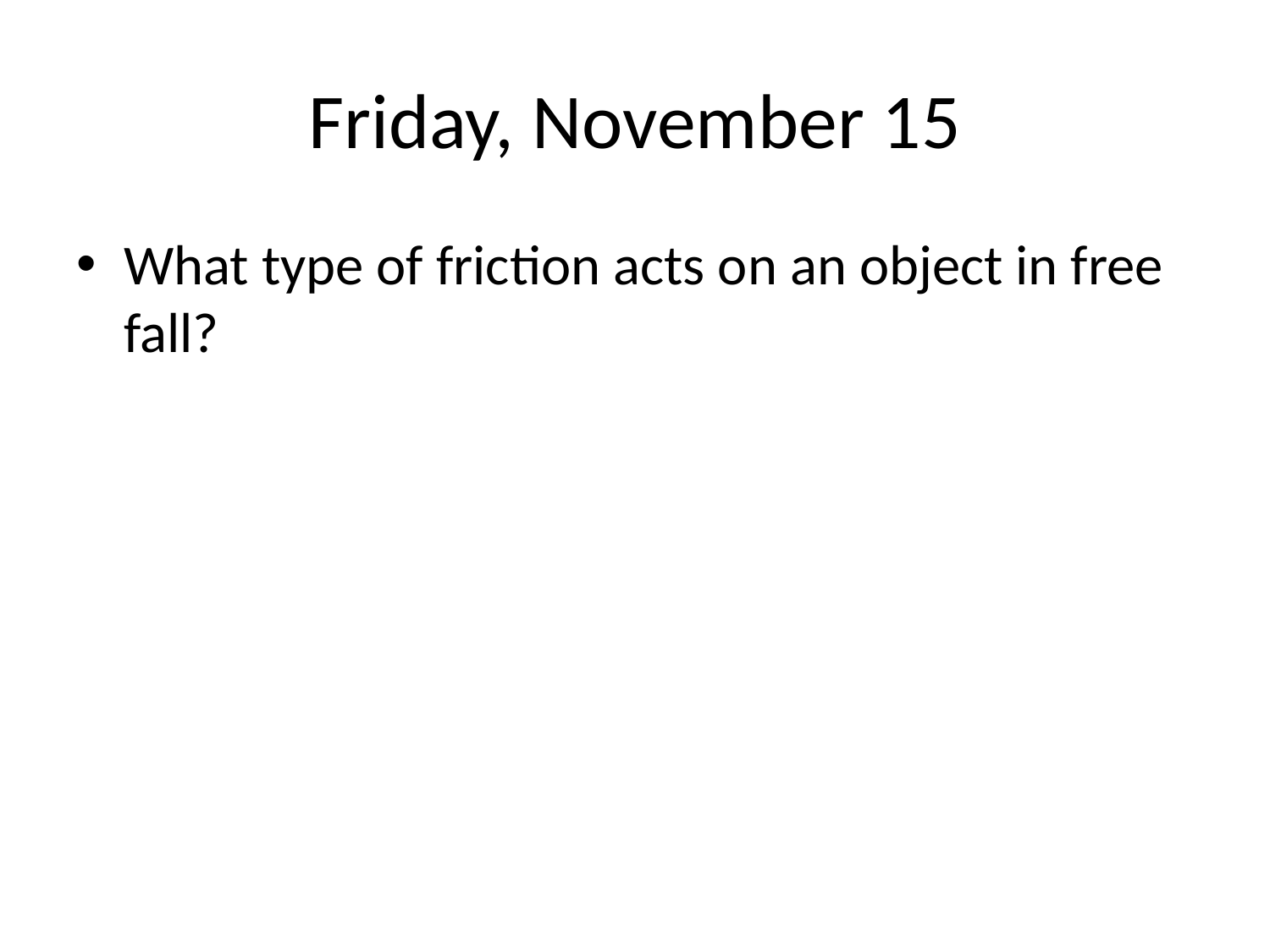

# Friday, November 15
What type of friction acts on an object in free fall?